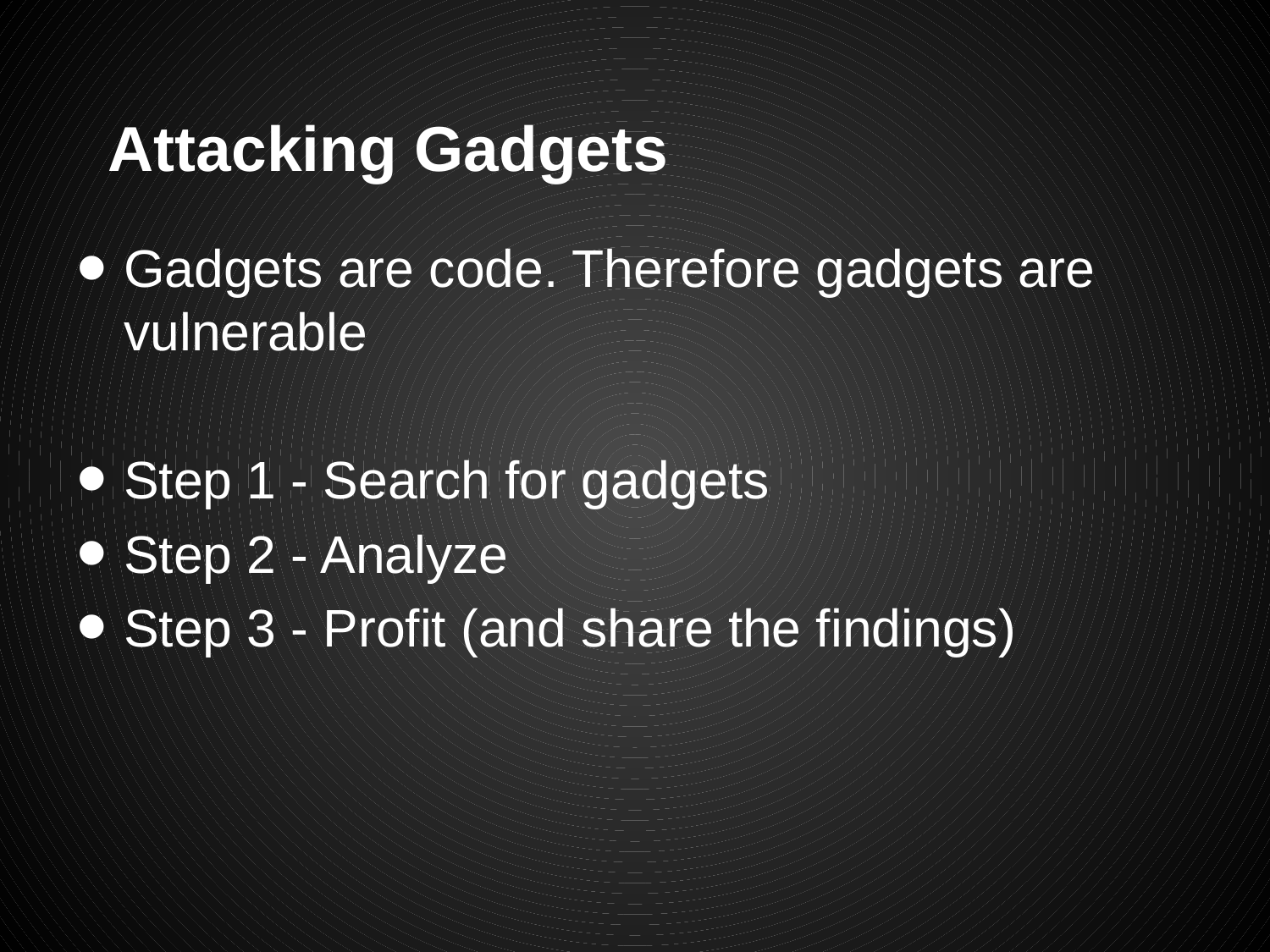

# Attacking Gadgets
Gadgets are code. Therefore gadgets are vulnerable

Step 1 - Search for gadgets
Step 2 - Analyze
Step 3 - Profit (and share the findings)